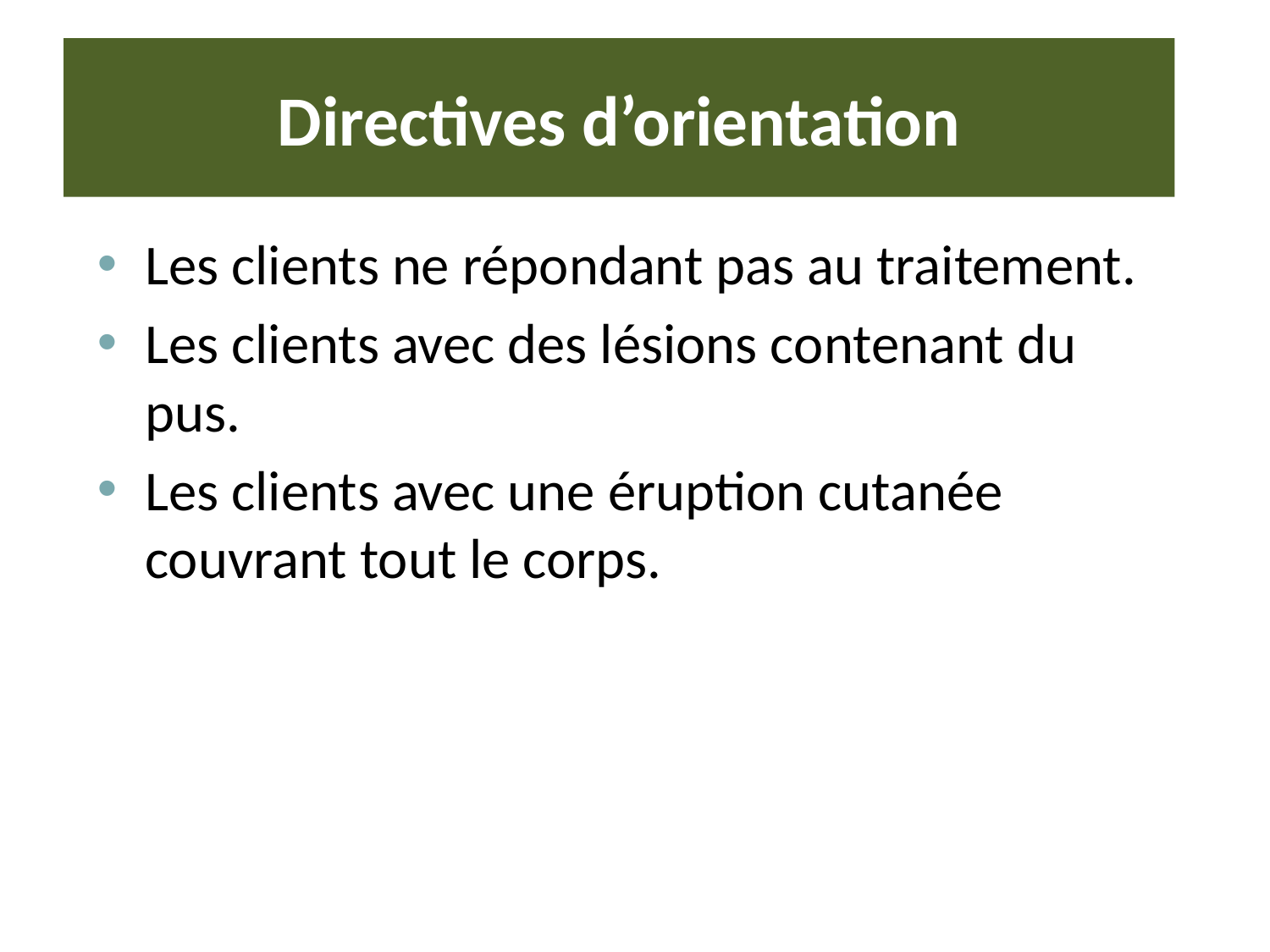

# Directives d’orientation
Les clients ne répondant pas au traitement.
Les clients avec des lésions contenant du pus.
Les clients avec une éruption cutanée couvrant tout le corps.